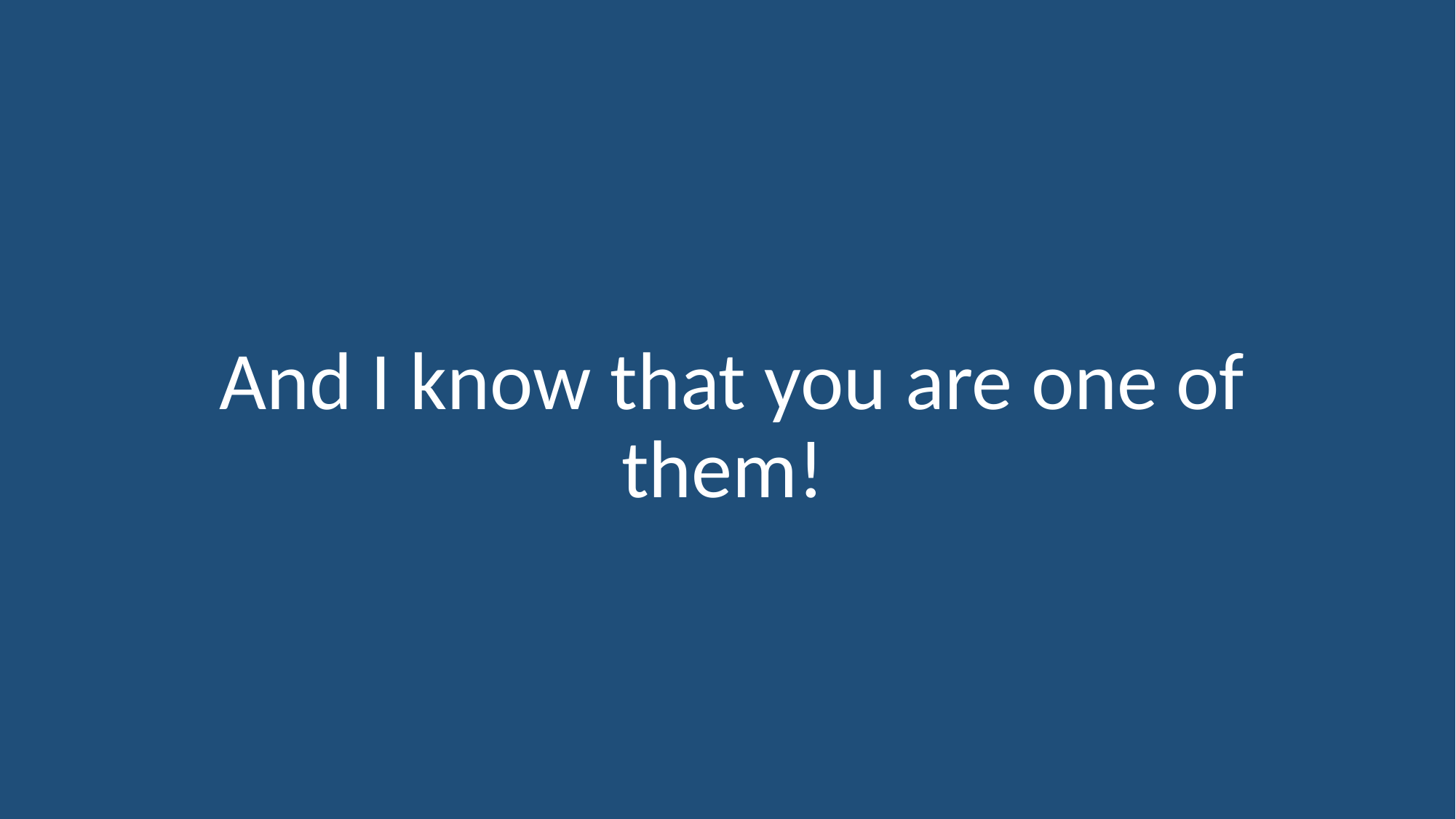

And I know that you are one of them!